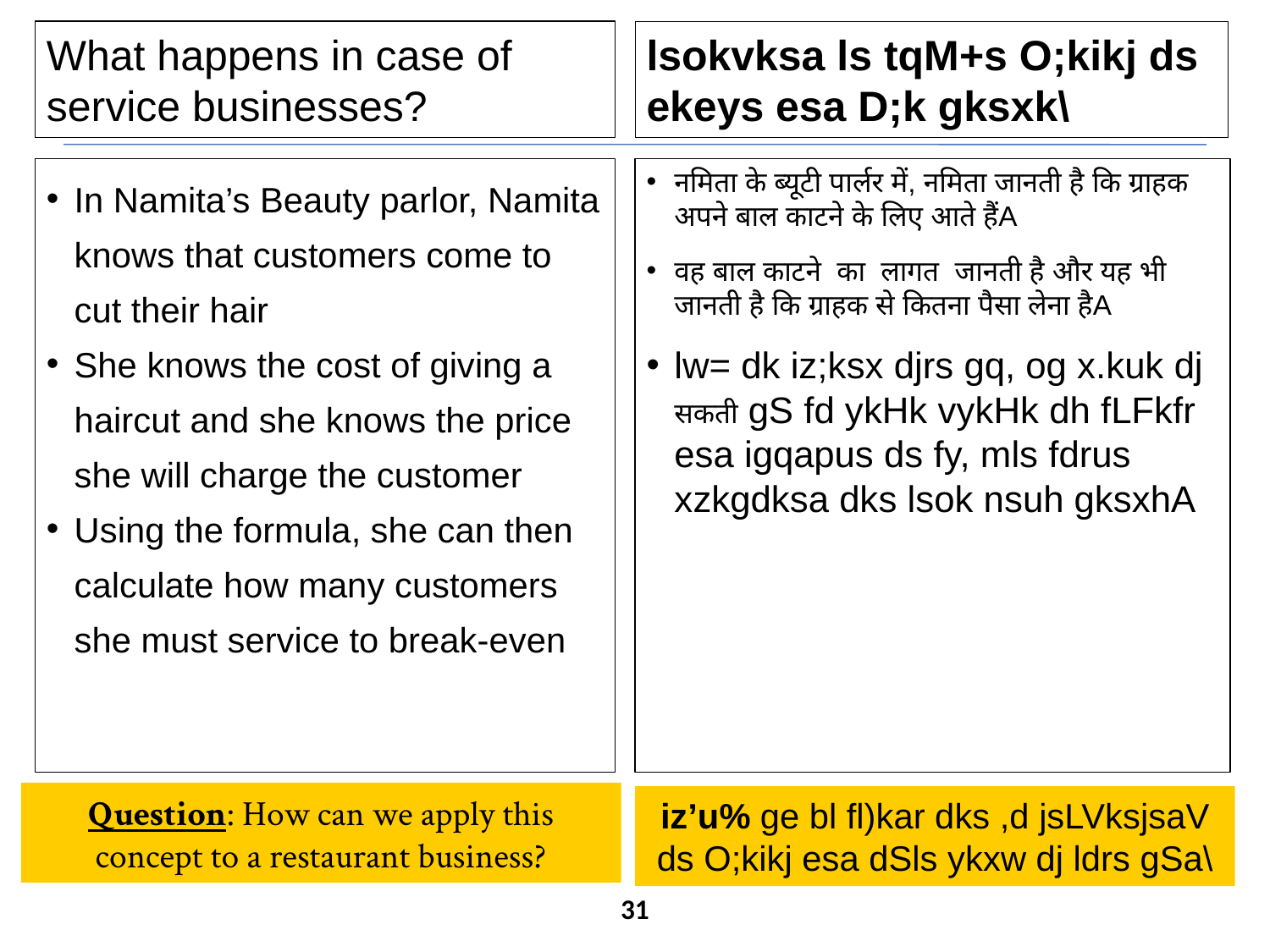

What happens in case of service businesses?
lsokvksa ls tqM+s O;kikj ds ekeys esa D;k gksxk\
In Namita’s Beauty parlor, Namita knows that customers come to cut their hair
She knows the cost of giving a haircut and she knows the price she will charge the customer
Using the formula, she can then calculate how many customers she must service to break-even
नमिता के ब्यूटी पार्लर में, नमिता जानती है कि ग्राहक अपने बाल काटने के लिए आते हैंA
वह बाल काटने  का  लागत  जानती है और यह भी जानती है कि ग्राहक से कितना पैसा लेना हैA
lw= dk iz;ksx djrs gq, og x.kuk dj सकती gS fd ykHk vykHk dh fLFkfr esa igqapus ds fy, mls fdrus xzkgdksa dks lsok nsuh gksxhA

Question: How can we apply this concept to a restaurant business?
iz’u% ge bl fl)kar dks ,d jsLVksjsaV ds O;kikj esa dSls ykxw dj ldrs gSa\
31